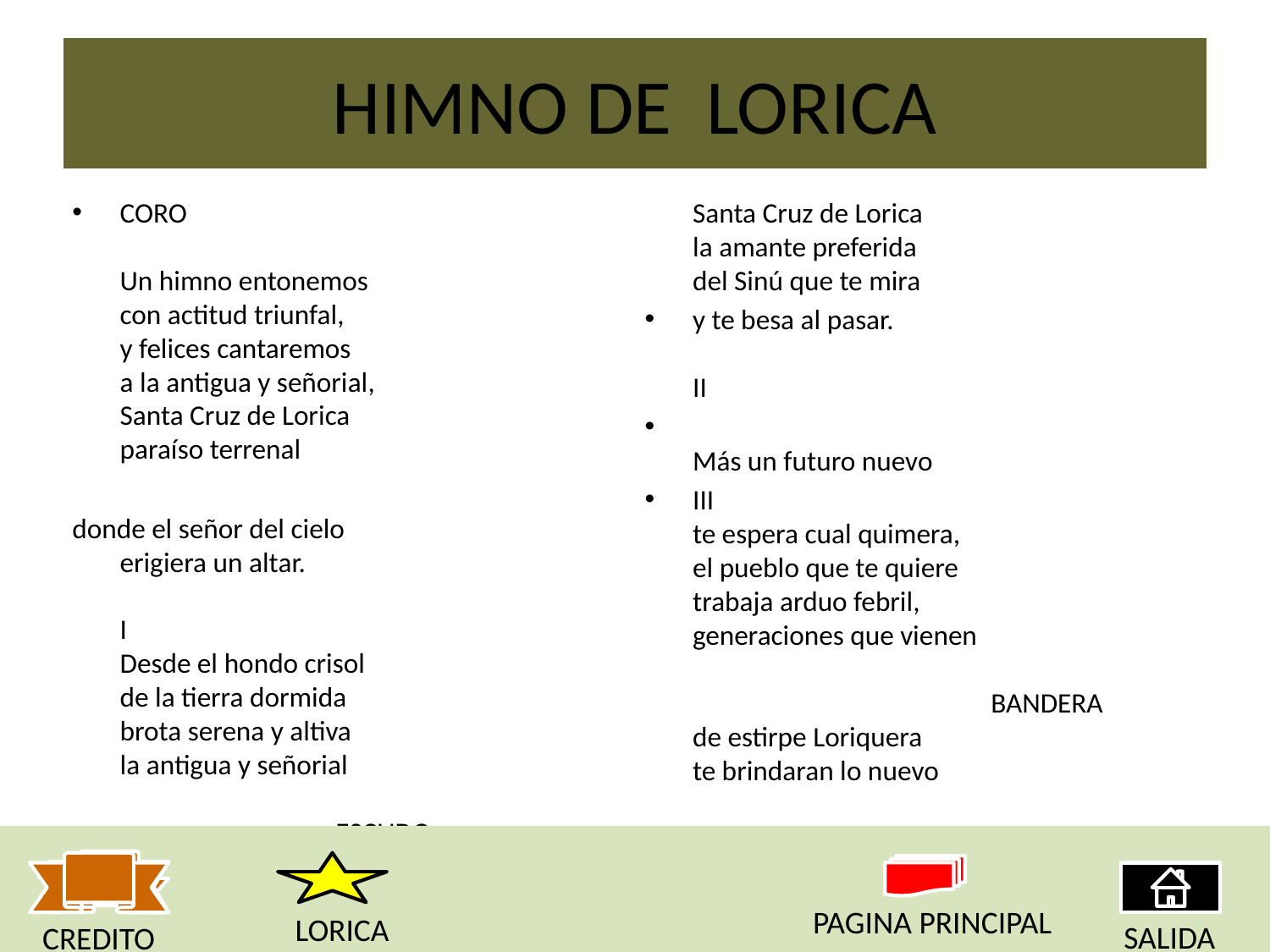

# HIMNO DE  LORICA
CORO
Un himno entonemos
con actitud triunfal,
y felices cantaremos
a la antigua y señorial,
Santa Cruz de Lorica
paraíso terrenal

donde el señor del cielo
erigiera un altar.
I
Desde el hondo crisol
de la tierra dormida
brota serena y altiva
la antigua y señorial                                                                                                                                                                    ESCUDO
Santa Cruz de Lorica
la amante preferida
del Sinú que te mira
y te besa al pasar.
II
Más un futuro nuevo
III
te espera cual quimera,
el pueblo que te quiere
trabaja arduo febril,
generaciones que vienen                                                                                                                                                                        BANDERA
de estirpe Loriquera
te brindaran lo nuevo

PAGINA PRINCIPAL
LORICA
SALIDA
CREDITO